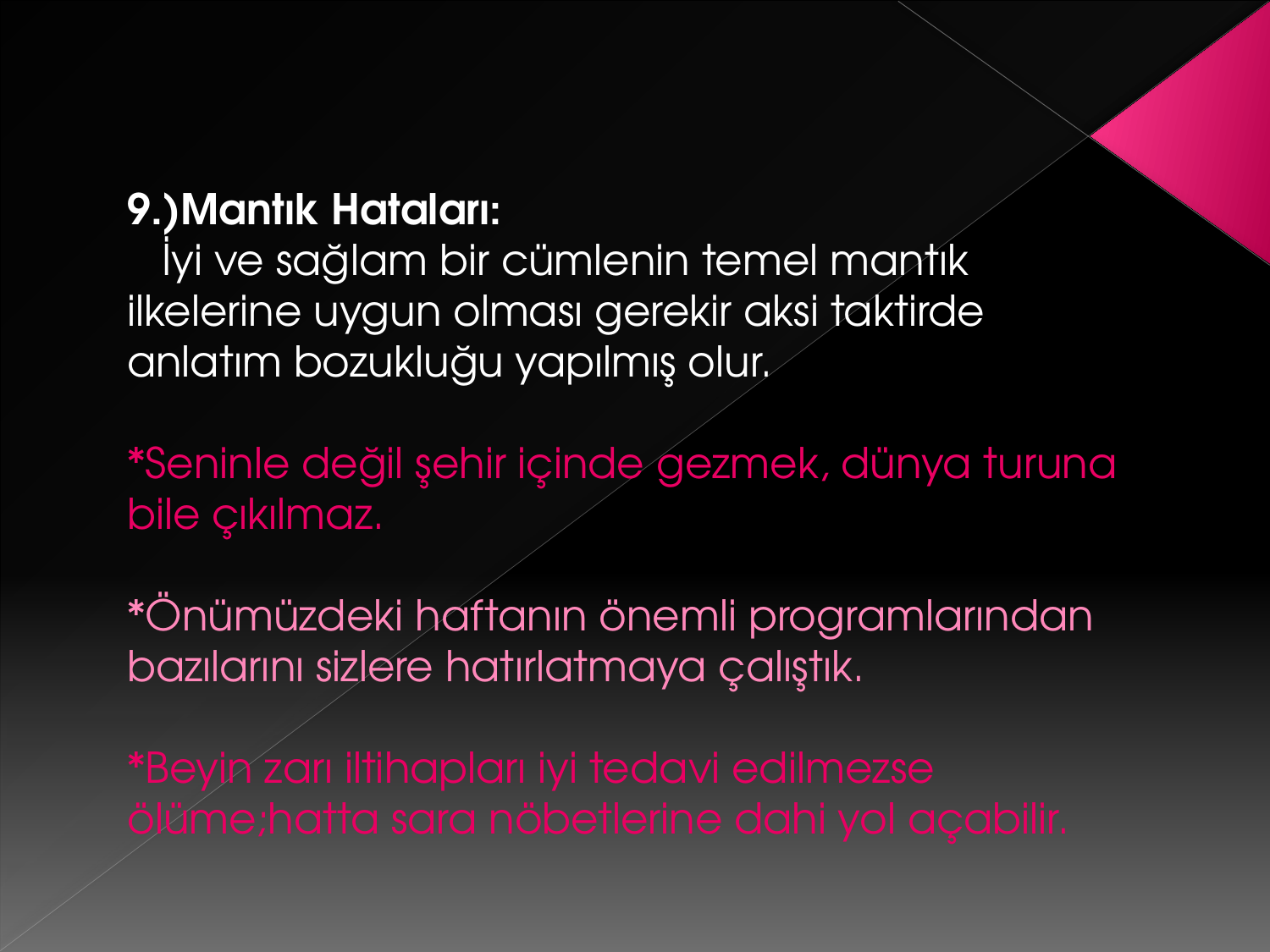

9.)Mantık Hataları:
   İyi ve sağlam bir cümlenin temel mantık ilkelerine uygun olması gerekir aksi taktirde anlatım bozukluğu yapılmış olur.
*Seninle değil şehir içinde gezmek, dünya turuna bile çıkılmaz.
*Önümüzdeki haftanın önemli programlarından bazılarını sizlere hatırlatmaya çalıştık.
*Beyin zarı iltihapları iyi tedavi edilmezse ölüme;hatta sara nöbetlerine dahi yol açabilir.